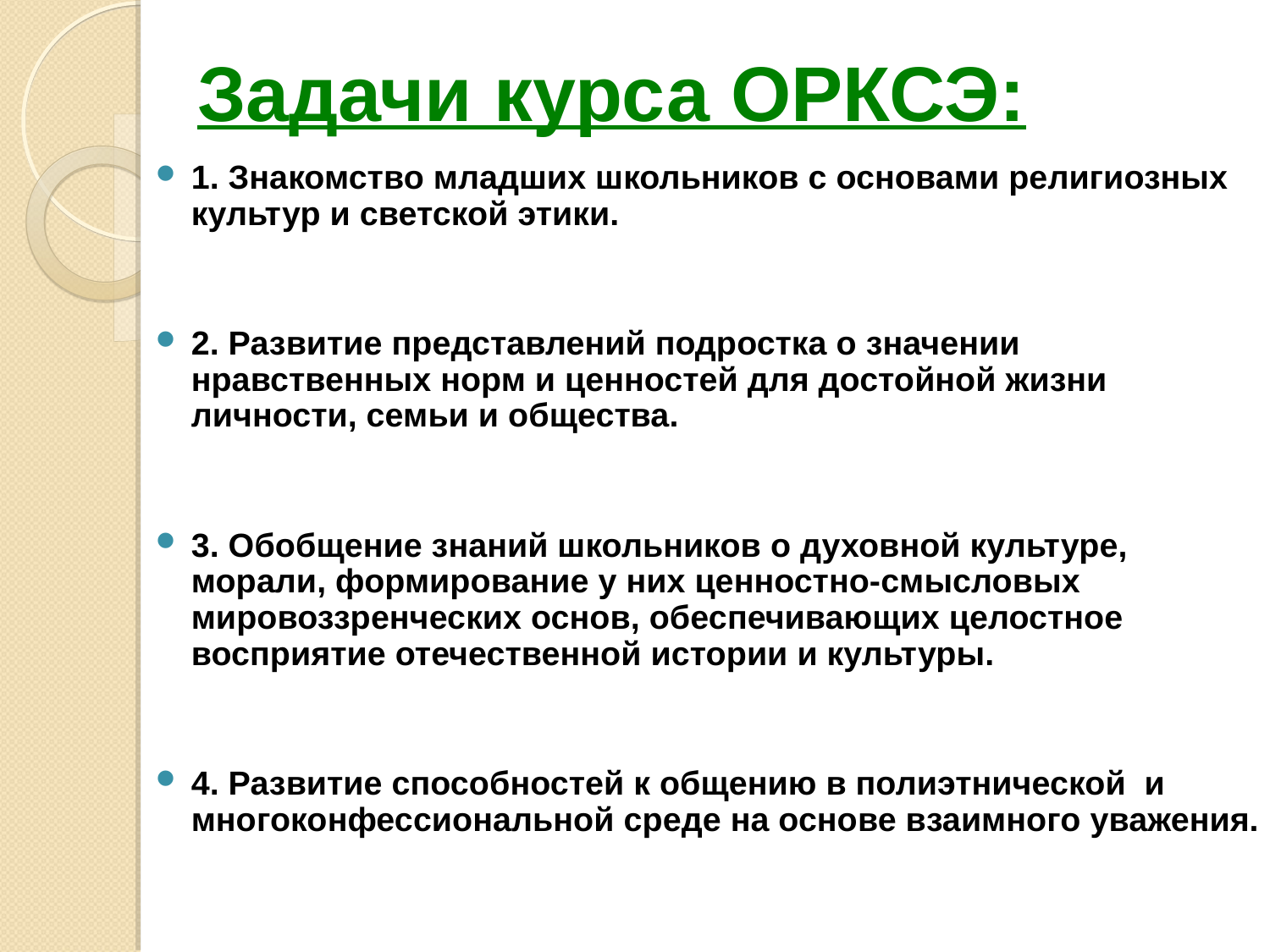

Задачи курса ОРКСЭ:
1. Знакомство младших школьников с основами религиозных культур и светской этики.

2. Развитие представлений подростка о значении нравственных норм и ценностей для достойной жизни личности, семьи и общества.

3. Обобщение знаний школьников о духовной культуре, морали, формирование у них ценностно-смысловых мировоззренческих основ, обеспечивающих целостное восприятие отечественной истории и культуры.

4. Развитие способностей к общению в полиэтнической  и многоконфессиональной среде на основе взаимного уважения.